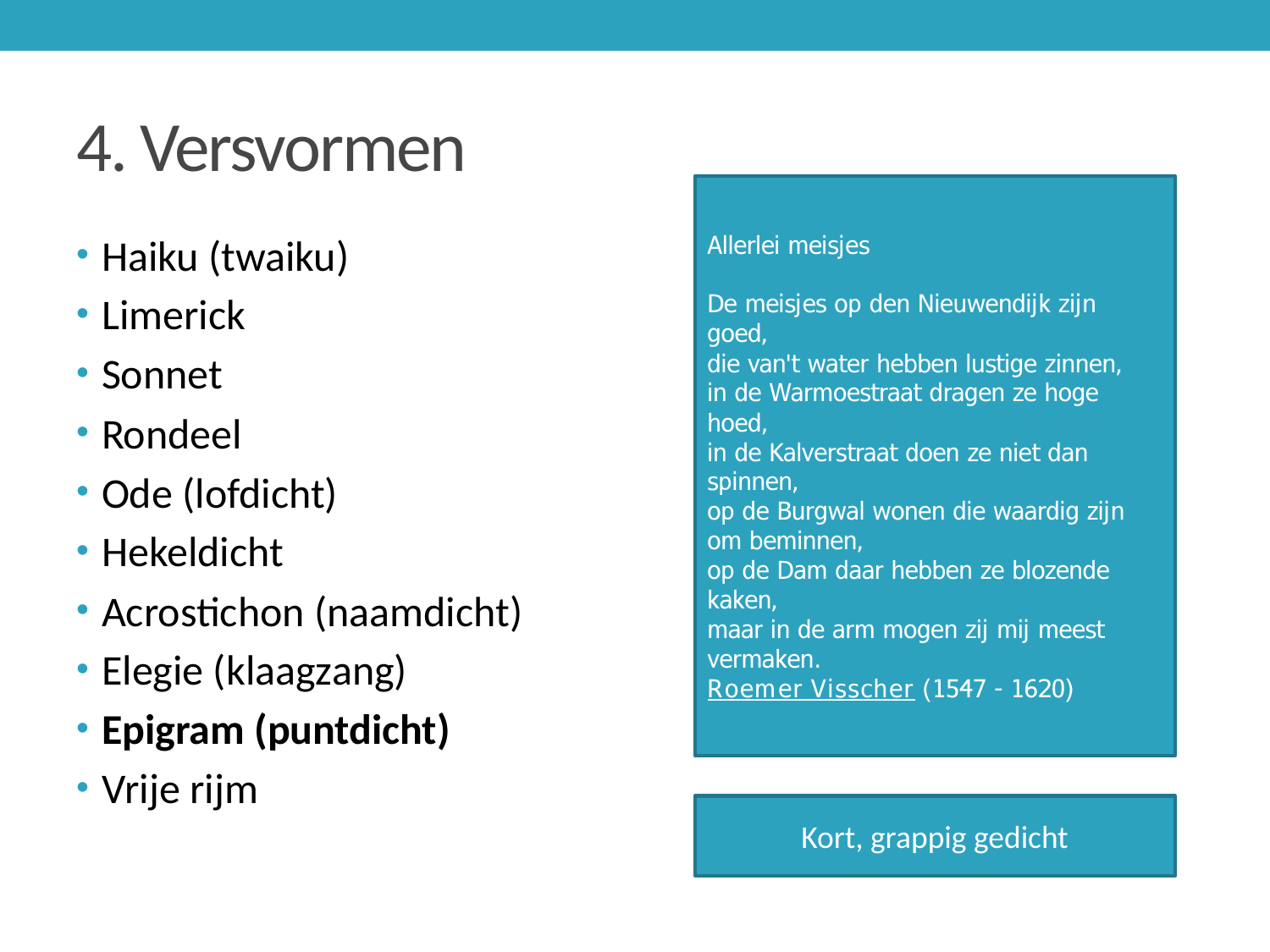

# 4. Versvormen
Allerlei meisjes

De meisjes op den Nieuwendijk zijn goed,
die van't water hebben lustige zinnen,
in de Warmoestraat dragen ze hoge hoed,
in de Kalverstraat doen ze niet dan spinnen,
op de Burgwal wonen die waardig zijn om beminnen,
op de Dam daar hebben ze blozende kaken,
maar in de arm mogen zij mij meest vermaken.
Roemer Visscher (1547 - 1620)
Haiku (twaiku)
Limerick
Sonnet
Rondeel
Ode (lofdicht)
Hekeldicht
Acrostichon (naamdicht)
Elegie (klaagzang)
Epigram (puntdicht)
Vrije rijm

Kort, grappig gedicht